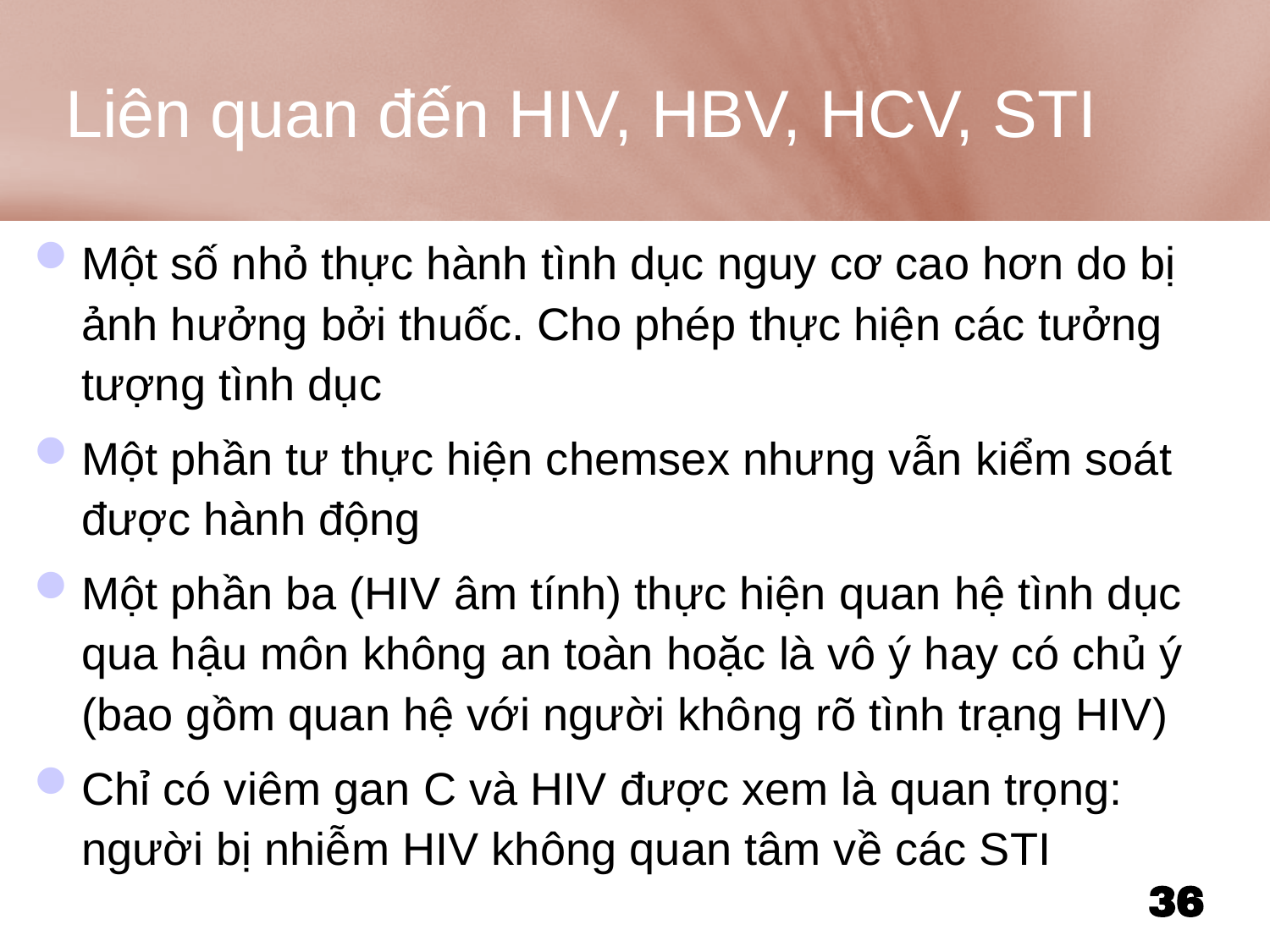

# Liên quan đến HIV, HBV, HCV, STI
Một số nhỏ thực hành tình dục nguy cơ cao hơn do bị ảnh hưởng bởi thuốc. Cho phép thực hiện các tưởng tượng tình dục
Một phần tư thực hiện chemsex nhưng vẫn kiểm soát được hành động
Một phần ba (HIV âm tính) thực hiện quan hệ tình dục qua hậu môn không an toàn hoặc là vô ý hay có chủ ý (bao gồm quan hệ với người không rõ tình trạng HIV)
Chỉ có viêm gan C và HIV được xem là quan trọng: người bị nhiễm HIV không quan tâm về các STI
36